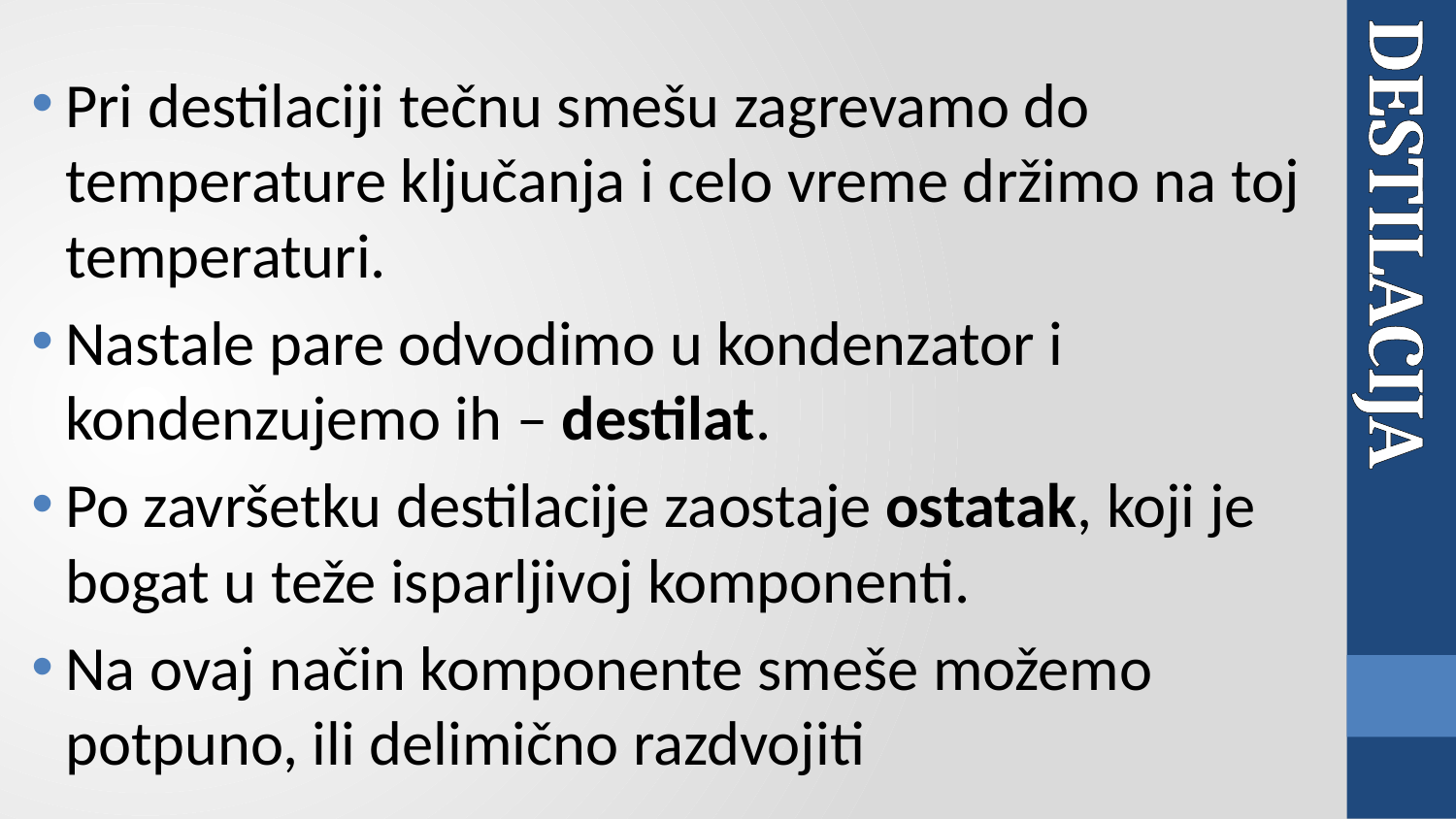

Pri destilaciji tečnu smešu zagrevamo do temperature ključanja i celo vreme držimo na toj temperaturi.
Nastale pare odvodimo u kondenzator i kondenzujemo ih – destilat.
Po završetku destilacije zaostaje ostatak, koji je bogat u teže isparljivoj komponenti.
Na ovaj način komponente smeše možemo potpuno, ili delimično razdvojiti
# DESTILACIJA